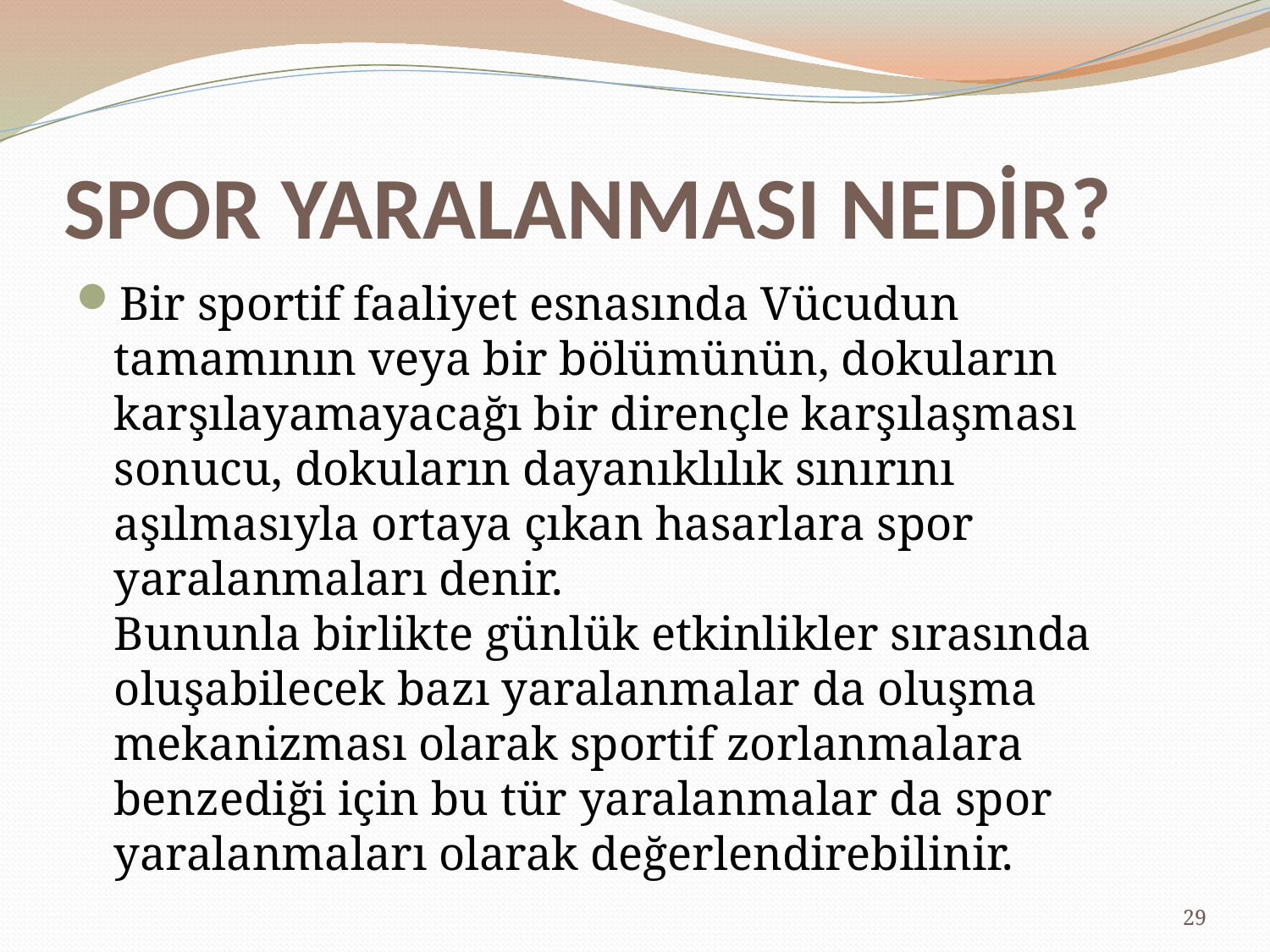

# SPOR YARALANMASI NEDİR?
Bir sportif faaliyet esnasında Vücudun tamamının veya bir bölümünün, dokuların karşılayamayacağı bir dirençle karşılaşması sonucu, dokuların dayanıklılık sınırını aşılmasıyla ortaya çıkan hasarlara spor yaralanmaları denir.
Bununla birlikte günlük etkinlikler sırasında oluşabilecek bazı yaralanmalar da oluşma mekanizması olarak sportif zorlanmalara benzediği için bu tür yaralanmalar da spor yaralanmaları olarak değerlendirebilinir.
29